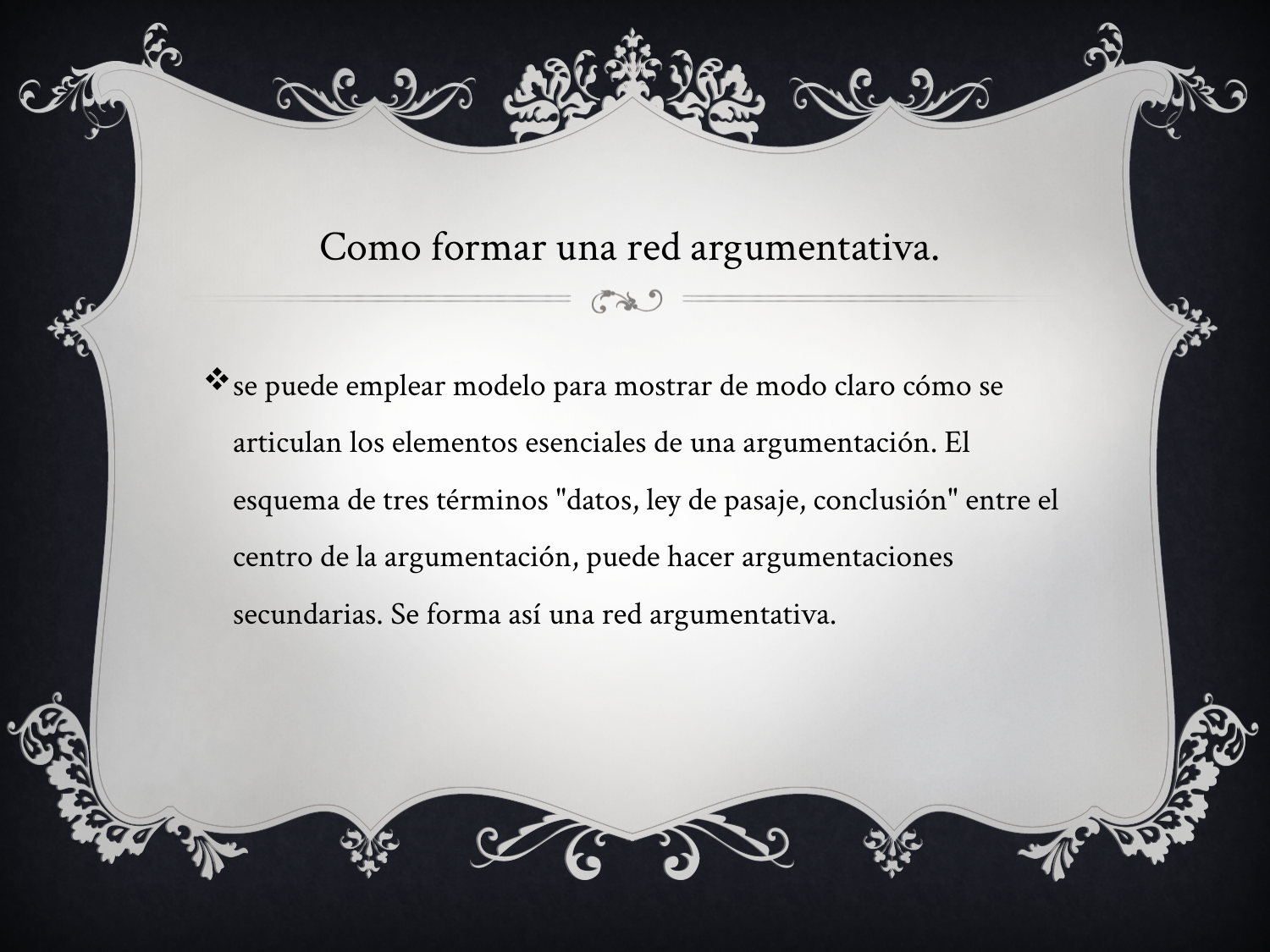

Como formar una red argumentativa.
se puede emplear modelo para mostrar de modo claro cómo se articulan los elementos esenciales de una argumentación. El esquema de tres términos "datos, ley de pasaje, conclusión" entre el centro de la argumentación, puede hacer argumentaciones secundarias. Se forma así una red argumentativa.